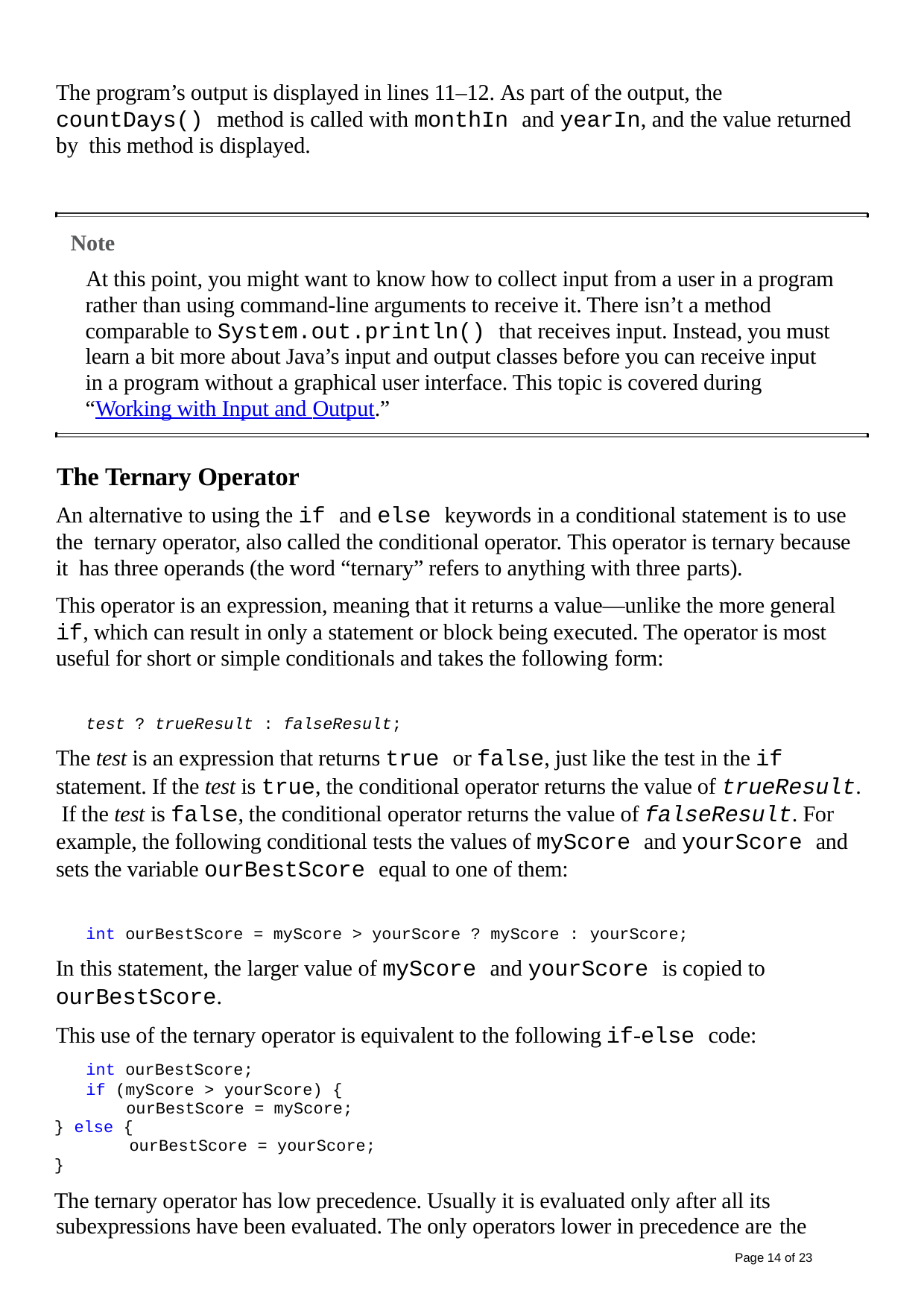

The program’s output is displayed in lines 11–12. As part of the output, the  countDays() method is called with monthIn and yearIn, and the value returned by  this method is displayed.

Note
At this point, you might want to know how to collect input from a user in a program  rather than using command-line arguments to receive it. There isn’t a method  comparable to System.out.println() that receives input. Instead, you must  learn a bit more about Java’s input and output classes before you can receive input  in a program without a graphical user interface. This topic is covered during  “Working with Input and Output.”

The Ternary Operator
An alternative to using the if and else keywords in a conditional statement is to use the  ternary operator, also called the conditional operator. This operator is ternary because it  has three operands (the word “ternary” refers to anything with three parts).
This operator is an expression, meaning that it returns a value—unlike the more general  if, which can result in only a statement or block being executed. The operator is most  useful for short or simple conditionals and takes the following form:

test ? trueResult : falseResult;
The test is an expression that returns true or false, just like the test in the if  statement. If the test is true, the conditional operator returns the value of trueResult.  If the test is false, the conditional operator returns the value of falseResult. For  example, the following conditional tests the values of myScore and yourScore and  sets the variable ourBestScore equal to one of them:

int ourBestScore = myScore > yourScore ? myScore : yourScore;
In this statement, the larger value of myScore and yourScore is copied to
ourBestScore.
This use of the ternary operator is equivalent to the following if-else code:
int ourBestScore;
if (myScore > yourScore) {  ourBestScore = myScore;
} else {
ourBestScore = yourScore;
}
The ternary operator has low precedence. Usually it is evaluated only after all its  subexpressions have been evaluated. The only operators lower in precedence are the

Page 14 of 23